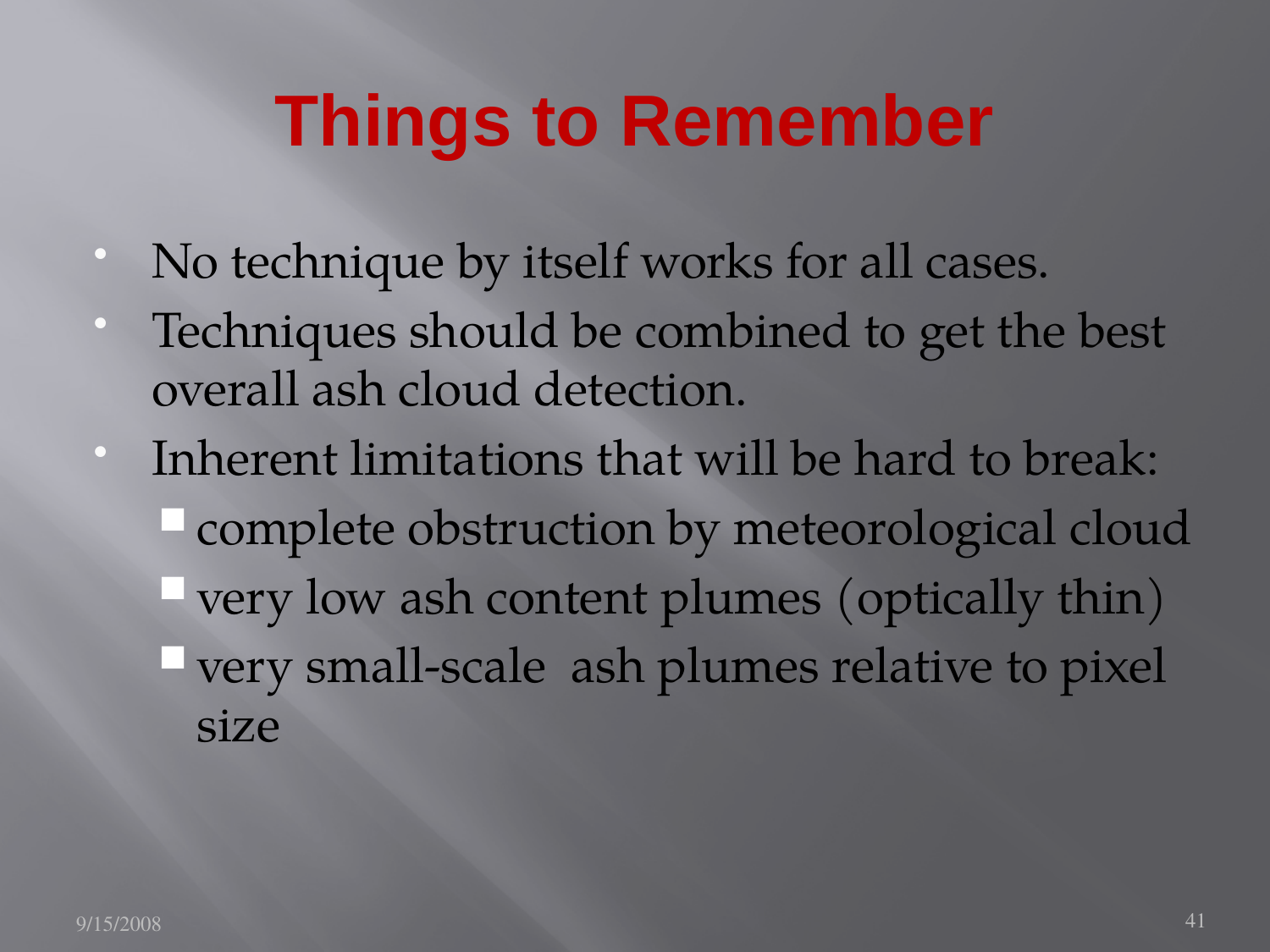

# Things to Remember
No technique by itself works for all cases.
Techniques should be combined to get the best overall ash cloud detection.
Inherent limitations that will be hard to break:
complete obstruction by meteorological cloud
very low ash content plumes (optically thin)
very small-scale  ash plumes relative to pixel size

9/15/2008
41